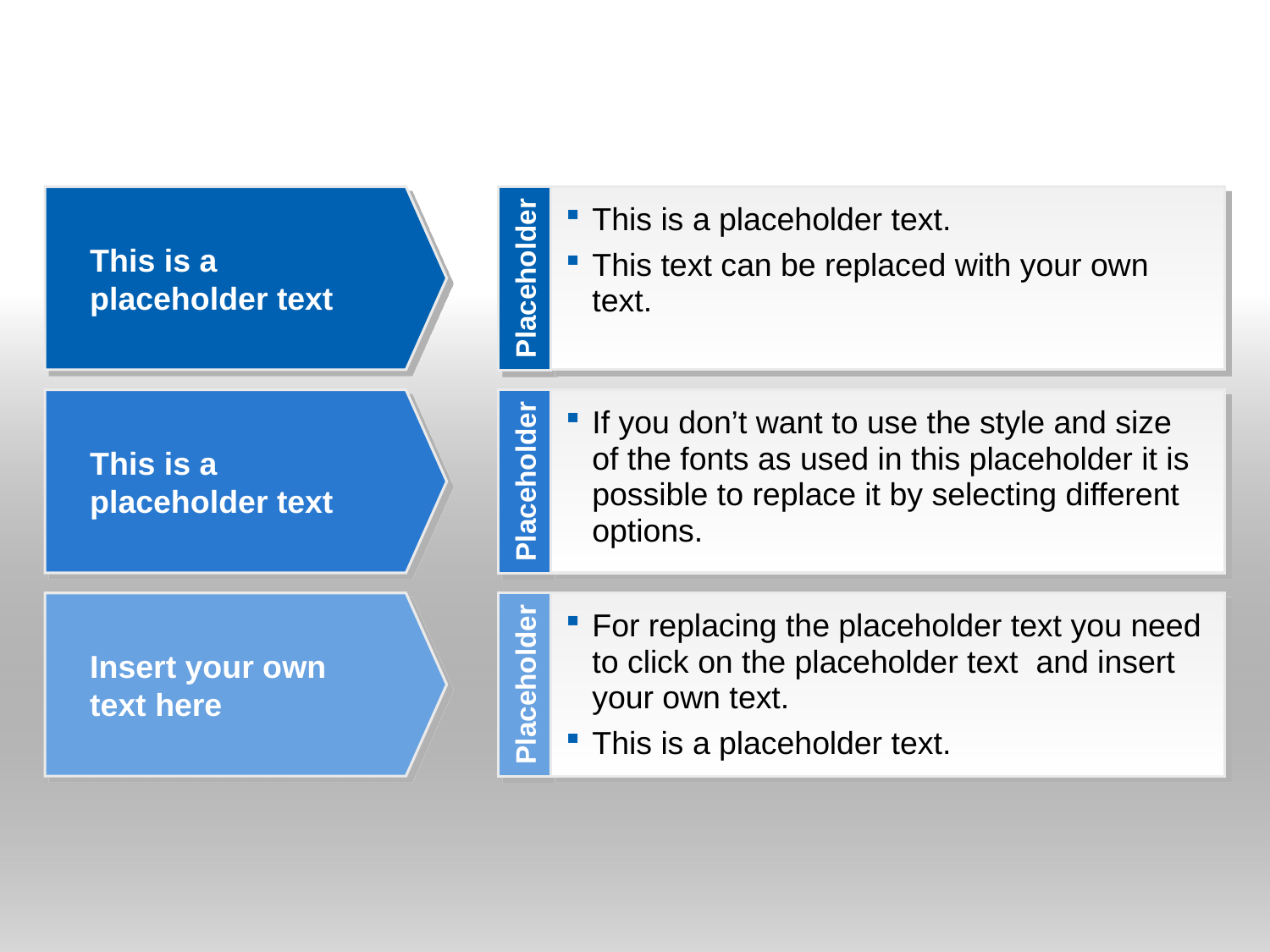

This is a
placeholder text
This is a placeholder text.
This text can be replaced with your own text.
Placeholder
This is a
placeholder text
If you don’t want to use the style and size of the fonts as used in this placeholder it is possible to replace it by selecting different options.
Placeholder
Insert your own
text here
For replacing the placeholder text you need to click on the placeholder text  and insert your own text.
This is a placeholder text.
Placeholder